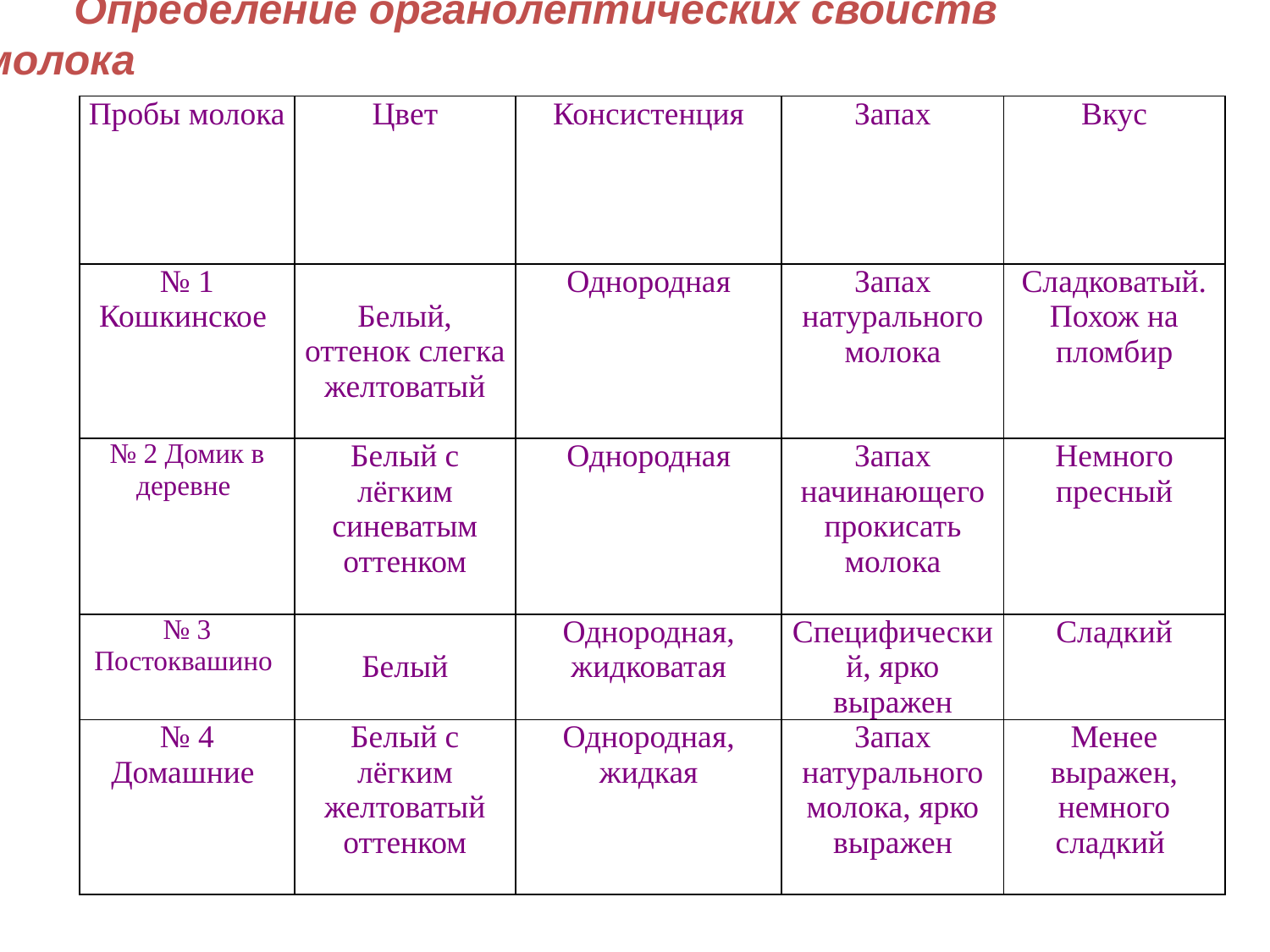

Определение органолептических свойств молока

| Пробы молока | Цвет | Консистенция | Запах | Вкус |
| --- | --- | --- | --- | --- |
| № 1 Кошкинское | Белый, оттенок слегка желтоватый | Однородная | Запах натурального молока | Сладковатый. Похож на пломбир |
| № 2 Домик в деревне | Белый с лёгким синеватым оттенком | Однородная | Запах начинающего прокисать молока | Немного пресный |
| № 3 Постоквашино | Белый | Однородная, жидковатая | Специфический, ярко выражен | Сладкий |
| № 4 Домашние | Белый с лёгким желтоватый оттенком | Однородная, жидкая | Запах натурального молока, ярко выражен | Менее выражен, немного сладкий |